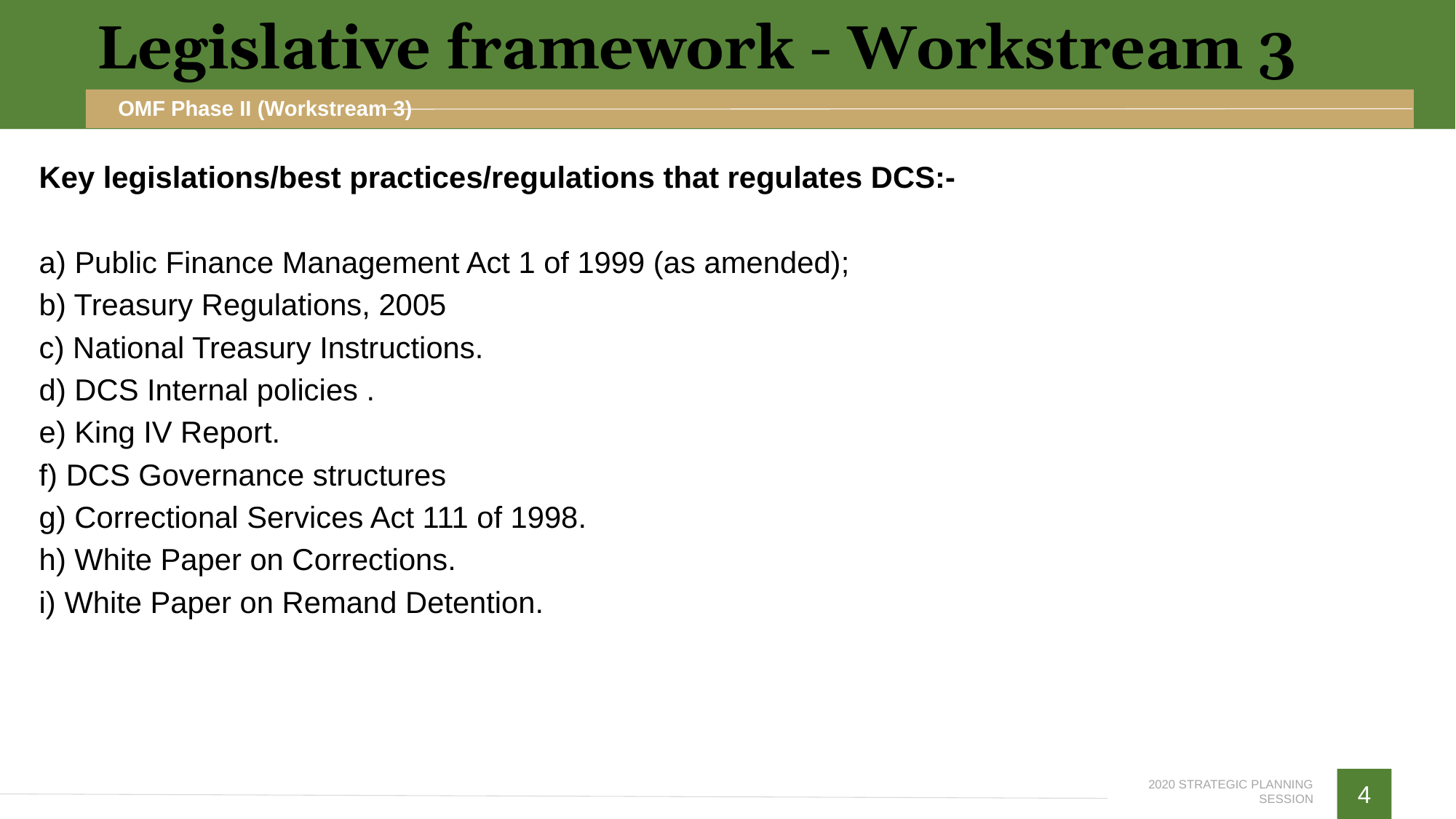

Legislative framework - Workstream 3

OMF Phase II (Workstream 3)
Key legislations/best practices/regulations that regulates DCS:-

a) Public Finance Management Act 1 of 1999 (as amended);
b) Treasury Regulations, 2005
c) National Treasury Instructions.
d) DCS Internal policies .
e) King IV Report.
f) DCS Governance structures
g) Correctional Services Act 111 of 1998.
h) White Paper on Corrections.
i) White Paper on Remand Detention.